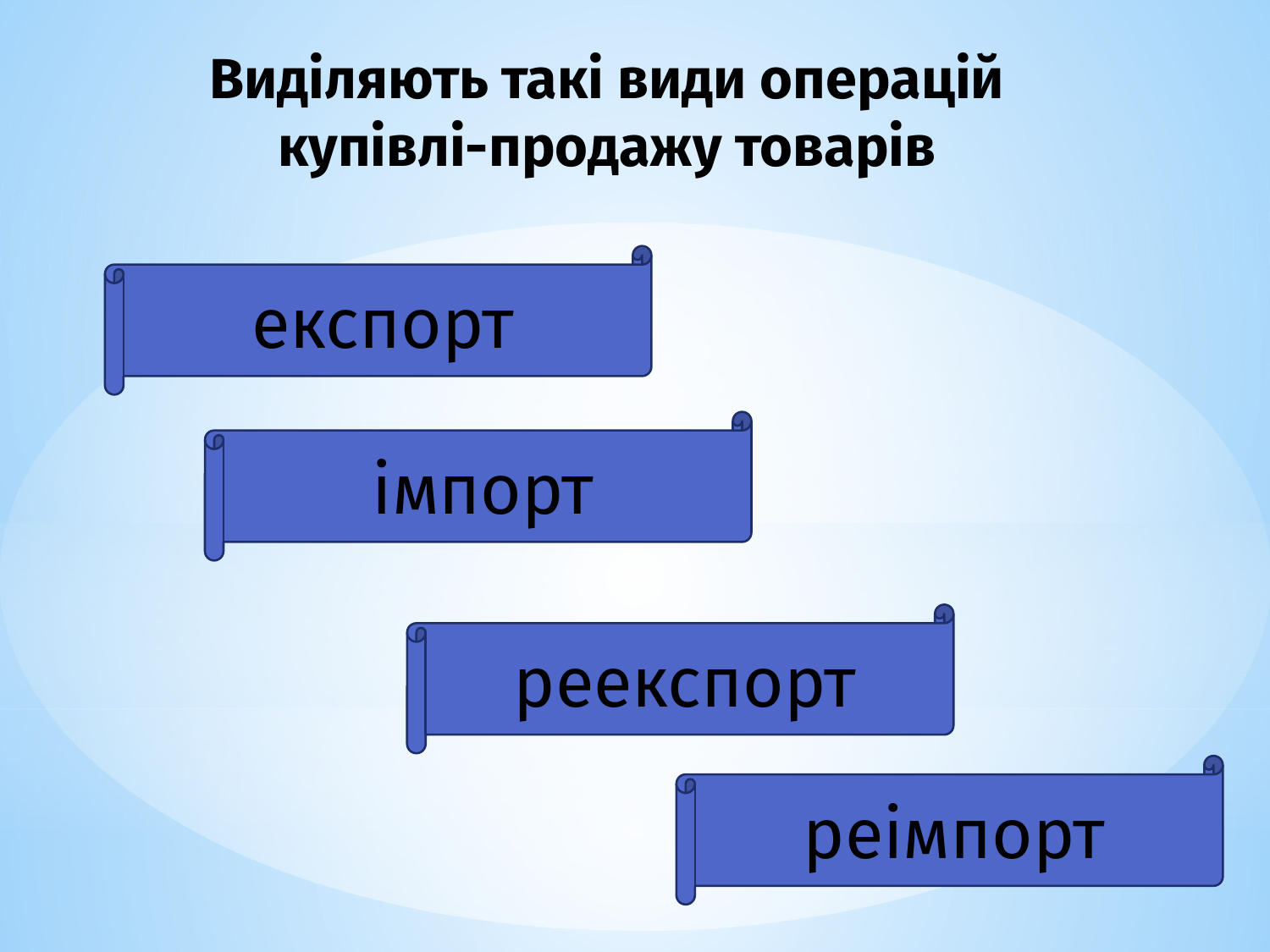

# Виділяють такі види операцій купівлі-продажу товарів
експорт
імпорт
реекспорт
реімпорт